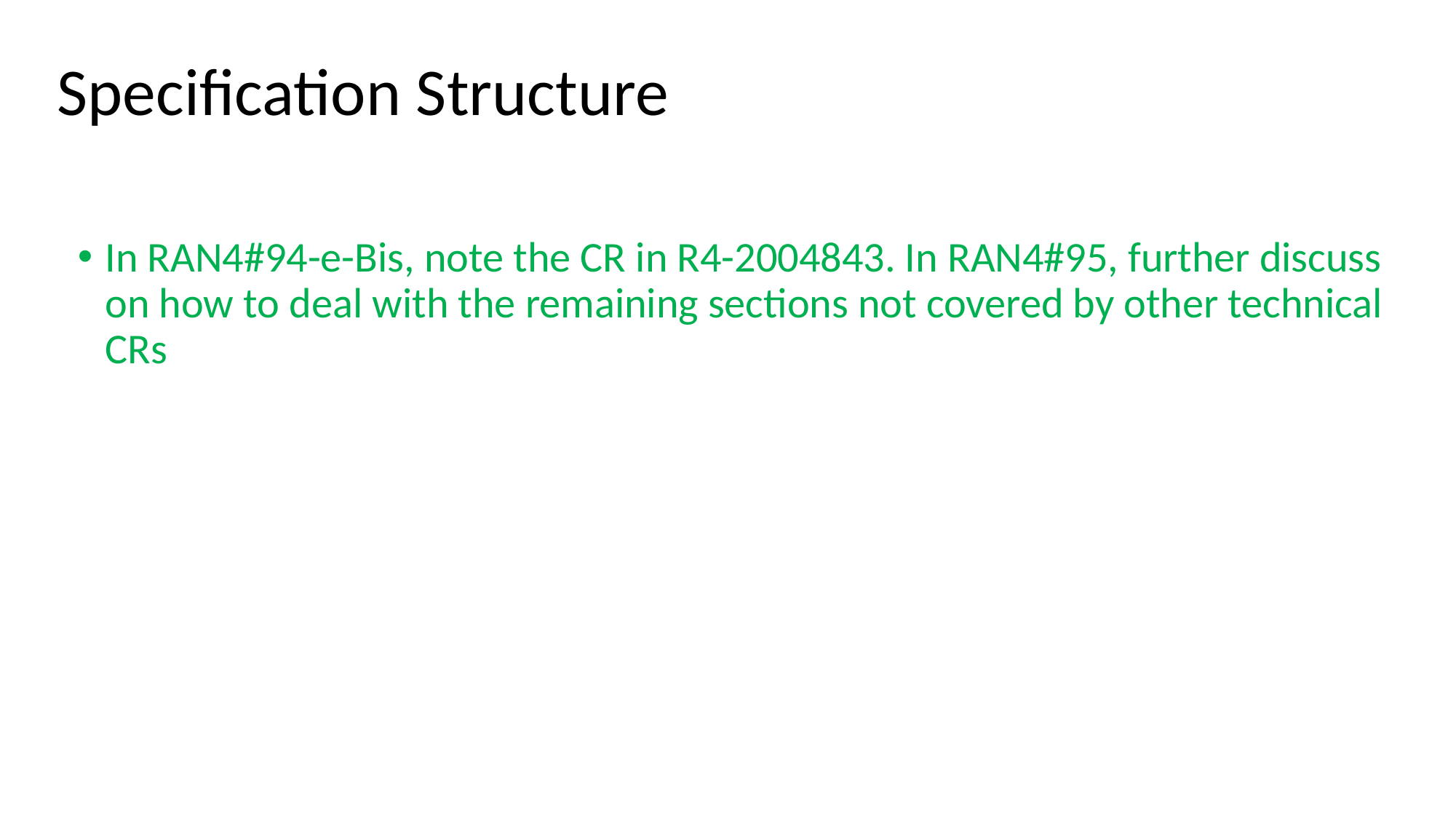

# Specification Structure

In RAN4#94-e-Bis, note the CR in R4-2004843. In RAN4#95, further discuss on how to deal with the remaining sections not covered by other technical CRs